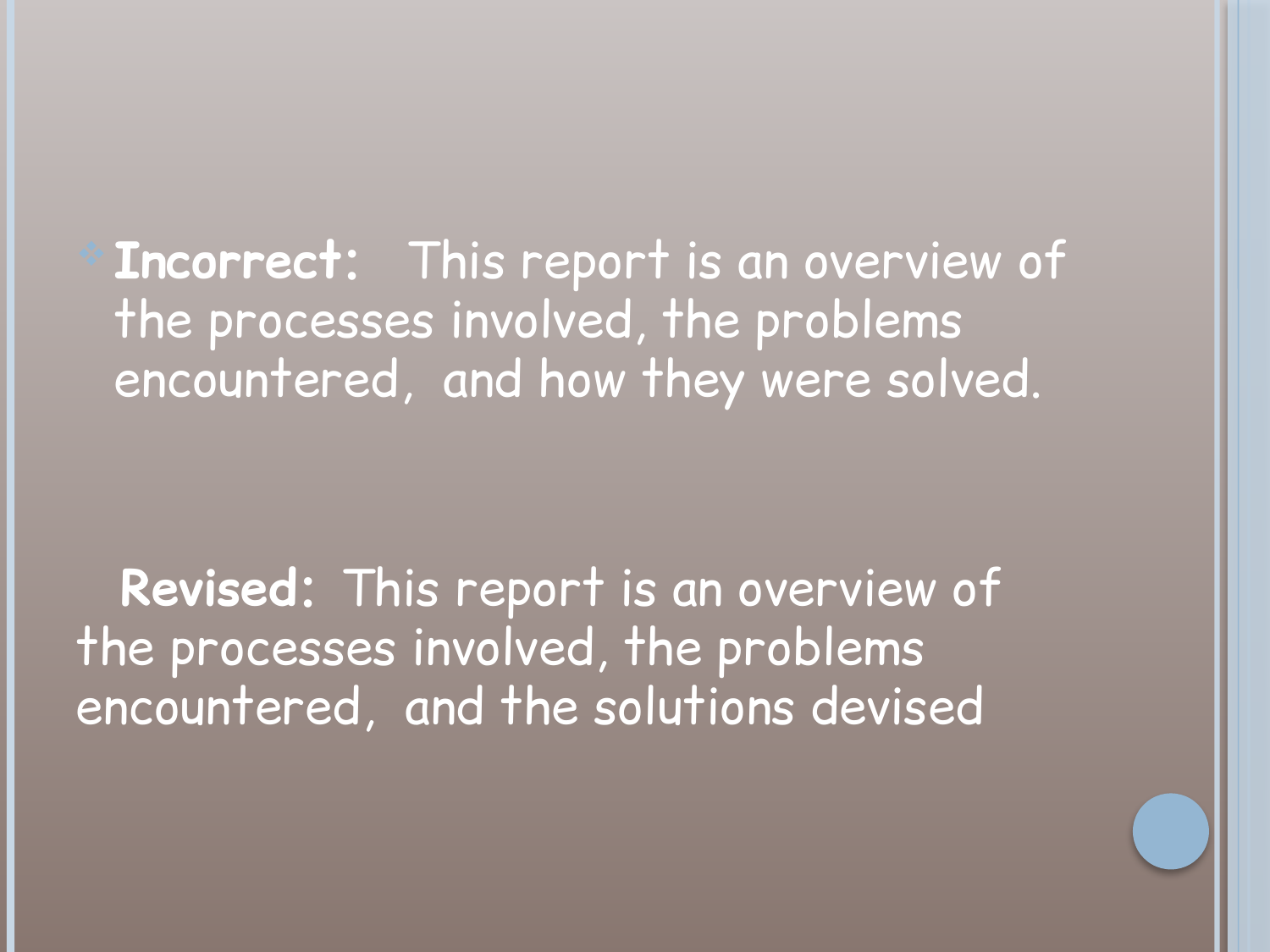

#
Incorrect:  This report is an overview of the processes involved, the problems encountered,  and how they were solved.

   Revised: This report is an overview of the processes involved, the problems encountered,  and the solutions devised